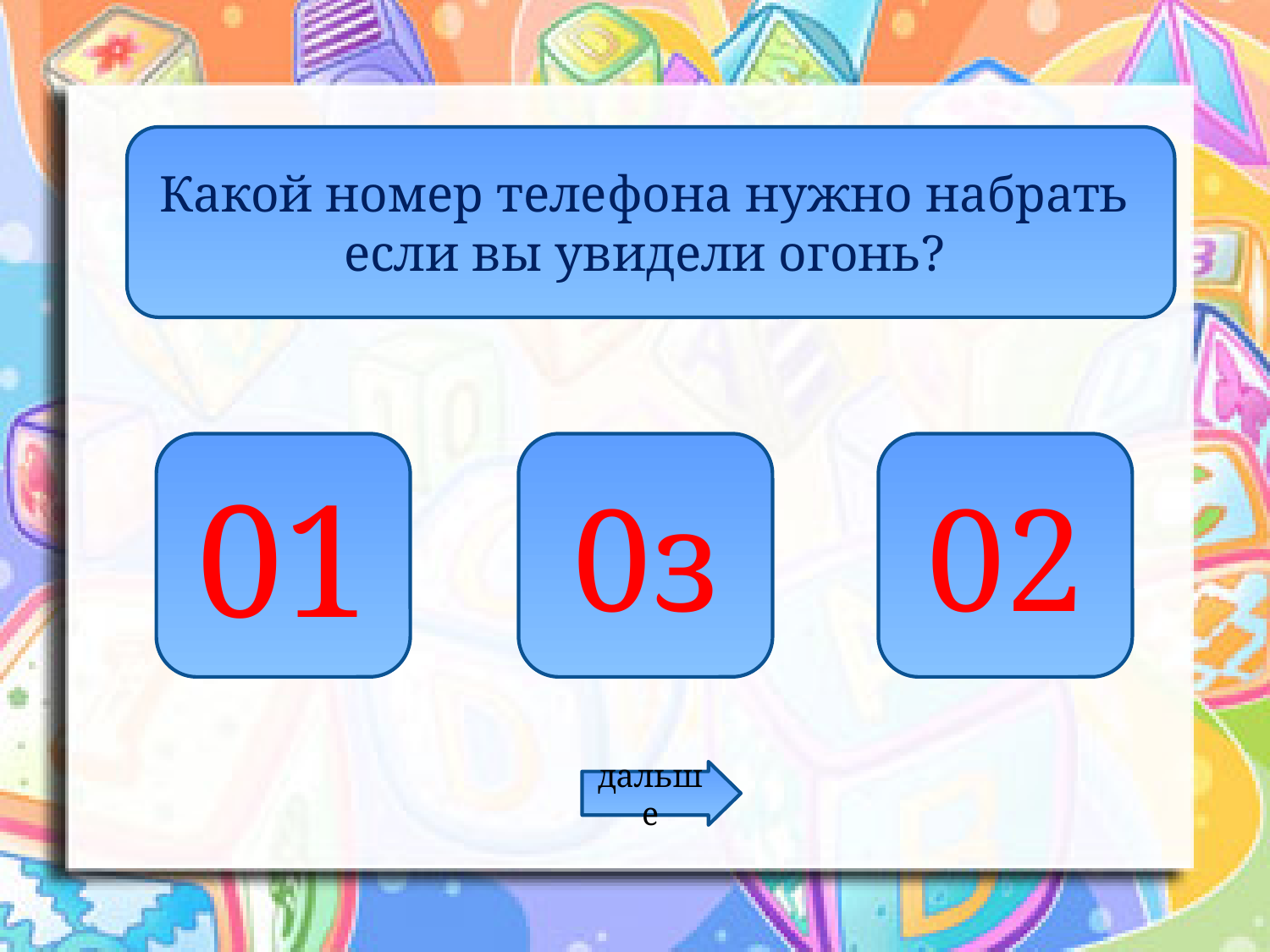

Какой номер телефона нужно набрать
если вы увидели огонь?
01
0з
02
дальше